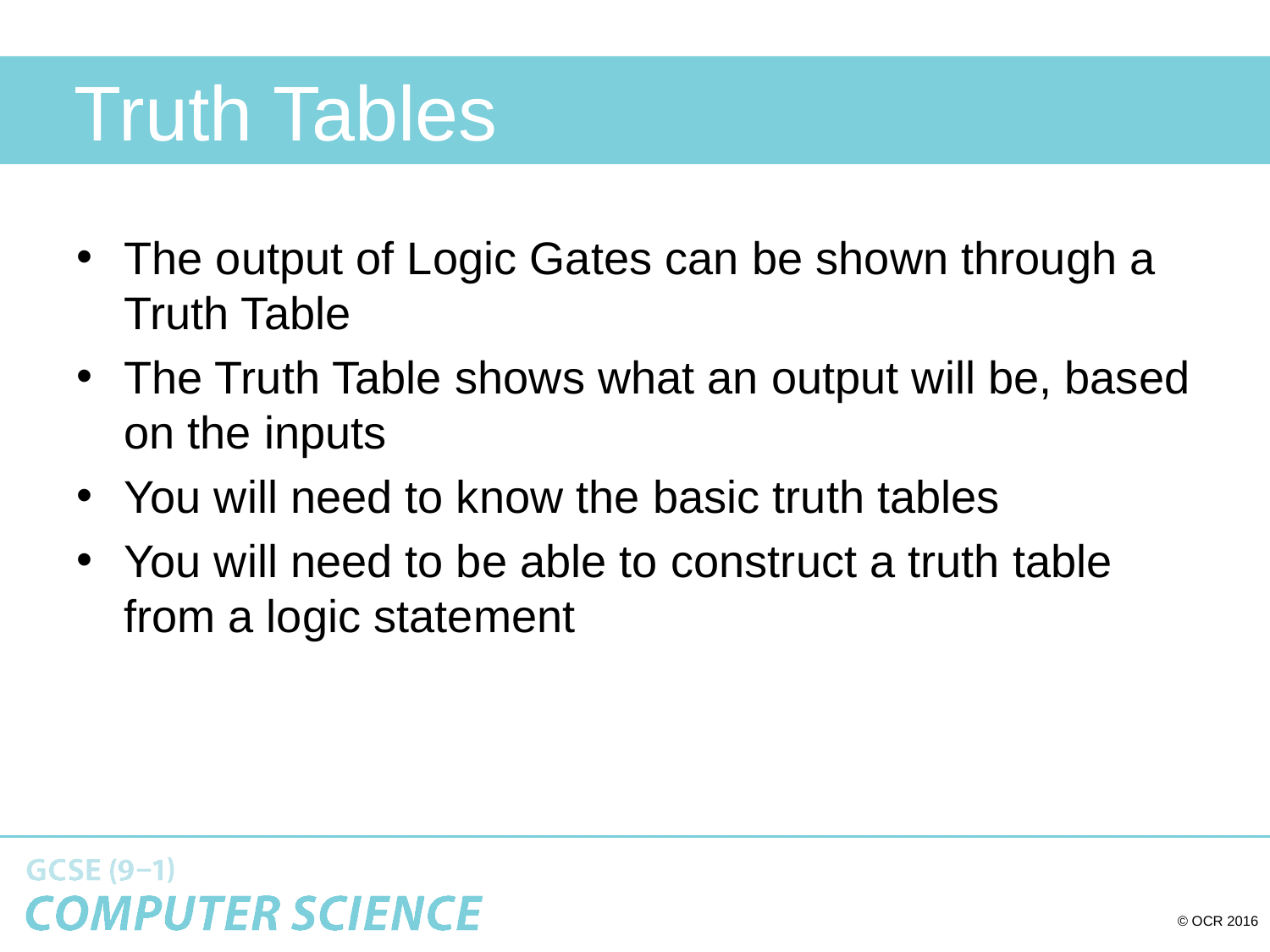

# Truth Tables
The output of Logic Gates can be shown through a Truth Table
The Truth Table shows what an output will be, based on the inputs
You will need to know the basic truth tables
You will need to be able to construct a truth table from a logic statement